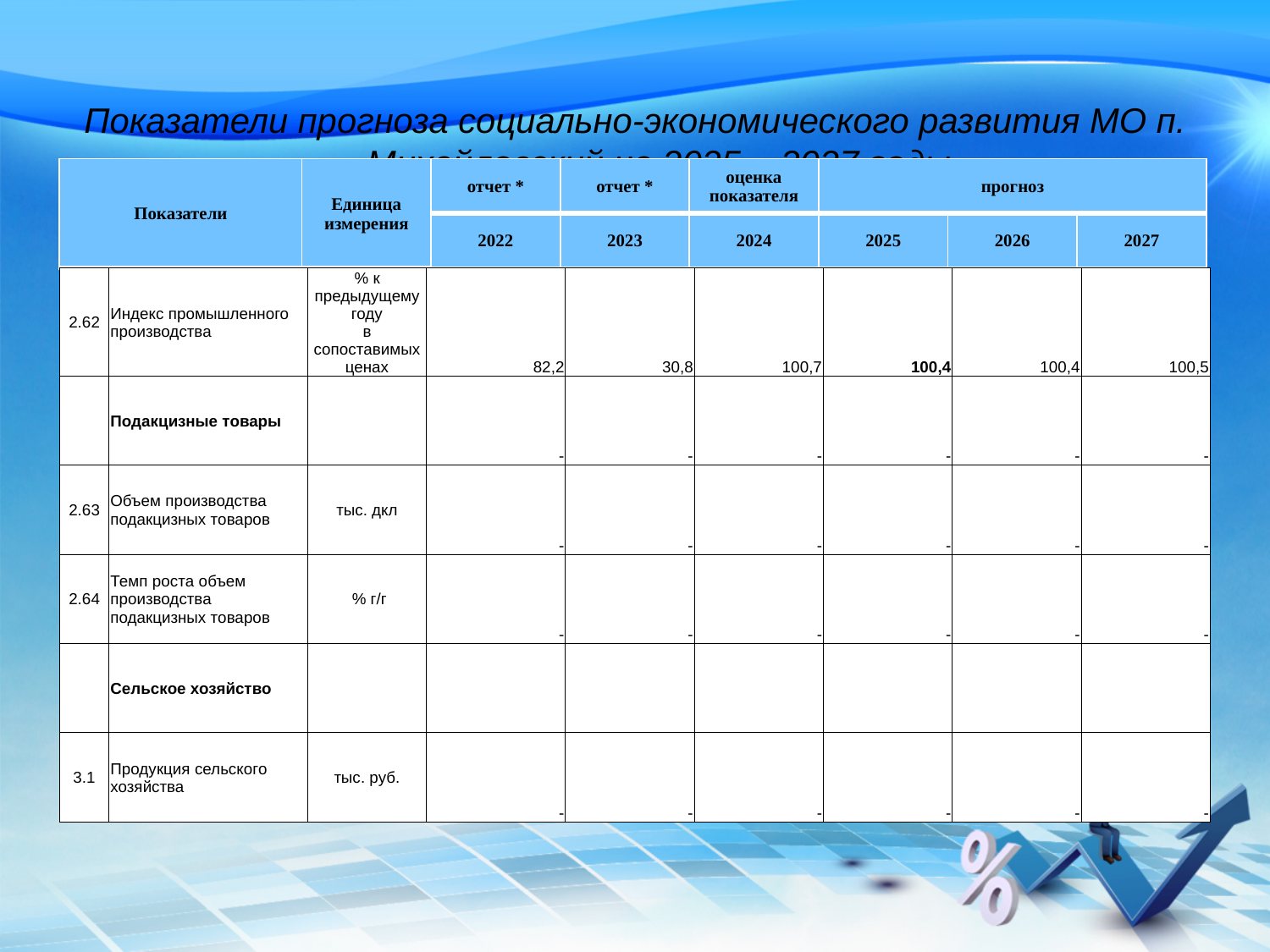

# Показатели прогноза социально-экономического развития МО п. Михайловский на 2025 – 2027 годы
| Показатели | Единица измерения | отчет \* | отчет \* | оценка показателя | прогноз |  |  |
| --- | --- | --- | --- | --- | --- | --- | --- |
|  |  | 2022 | 2023 | 2024 | 2025 | 2026 | 2027 |

| 2.62 | Индекс промышленного производства | % к предыдущему году в сопоставимых ценах | 82,2 | 30,8 | 100,7 | 100,4 | 100,4 | 100,5 |
| --- | --- | --- | --- | --- | --- | --- | --- | --- |
|  | Подакцизные товары |  | - | - | - | - | - | - |
| 2.63 | Объем производства подакцизных товаров | тыс. дкл | - | - | - | - | - | - |
| 2.64 | Темп роста объем производства подакцизных товаров | % г/г | - | - | - | - | - | - |
|  | Сельское хозяйство |  |  |  |  |  |  |  |
| 3.1 | Продукция сельского хозяйства | тыс. руб. | - | - | - | - | - | - |